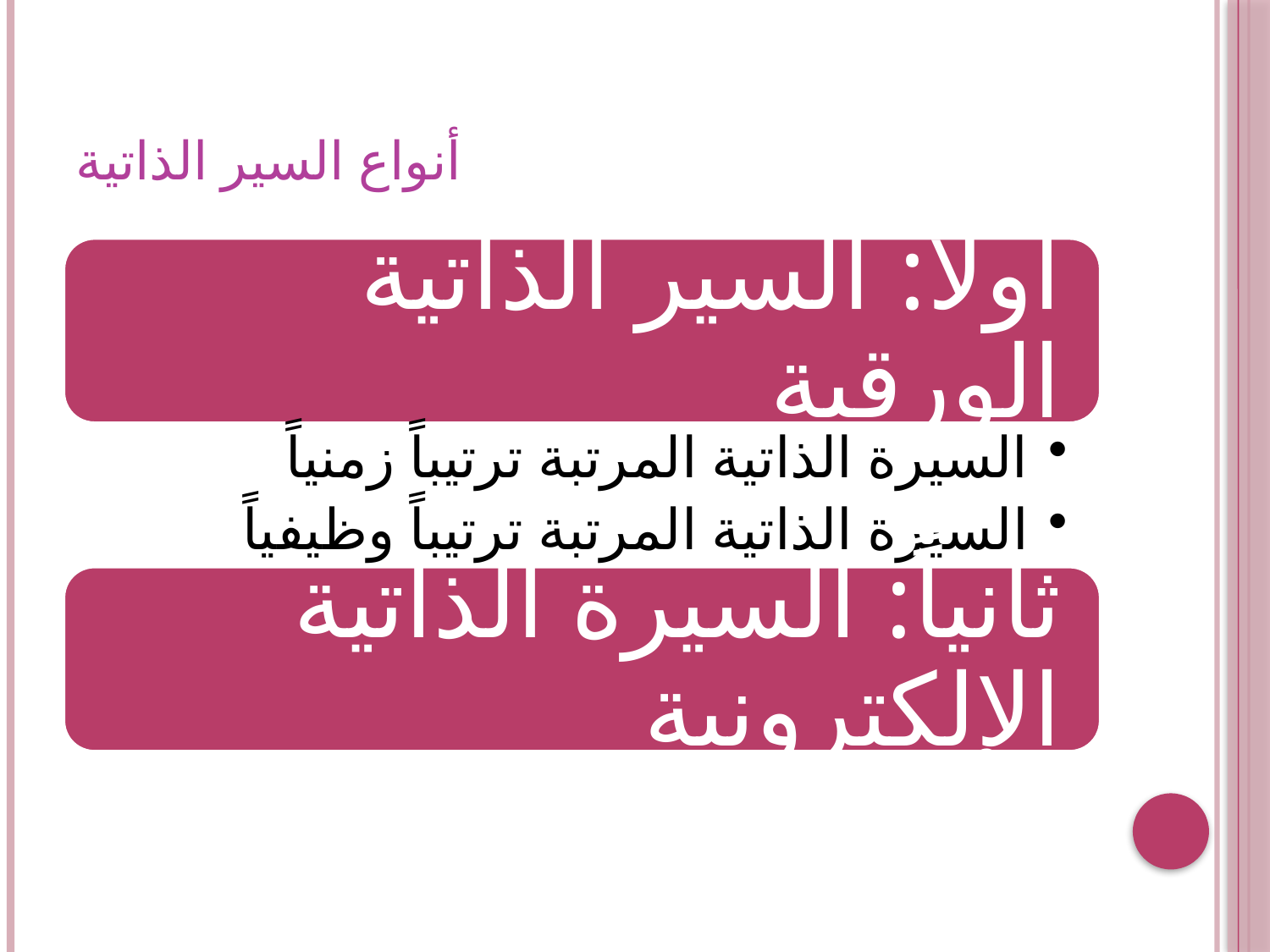

# أنواع السير الذاتية
اولاً: السير الذاتية الورقية
السيرة الذاتية المرتبة ترتيباً زمنياً
السيرة الذاتية المرتبة ترتيباً وظيفياً
ثانياً: السيرة الذاتية الإلكترونية